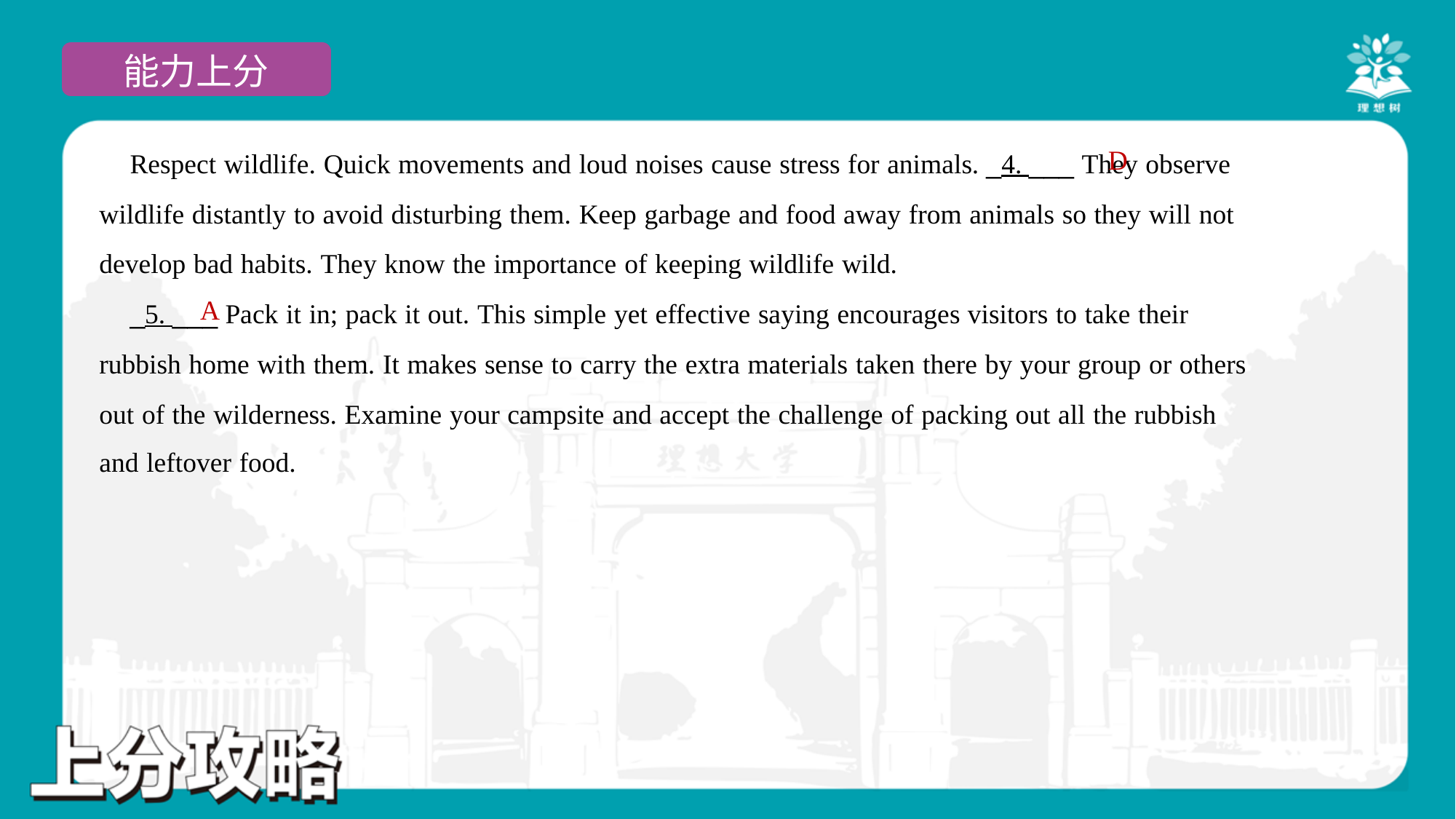

D
    Respect wildlife. Quick movements and loud noises cause stress for animals. _4. ___ They observe
wildlife distantly to avoid disturbing them. Keep garbage and food away from animals so they will not
develop bad habits. They know the importance of keeping wildlife wild.
    _5. ___ Pack it in; pack it out. This simple yet effective saying encourages visitors to take their
rubbish home with them. It makes sense to carry the extra materials taken there by your group or others
out of the wilderness. Examine your campsite and accept the challenge of packing out all the rubbish
and leftover food.#6
A